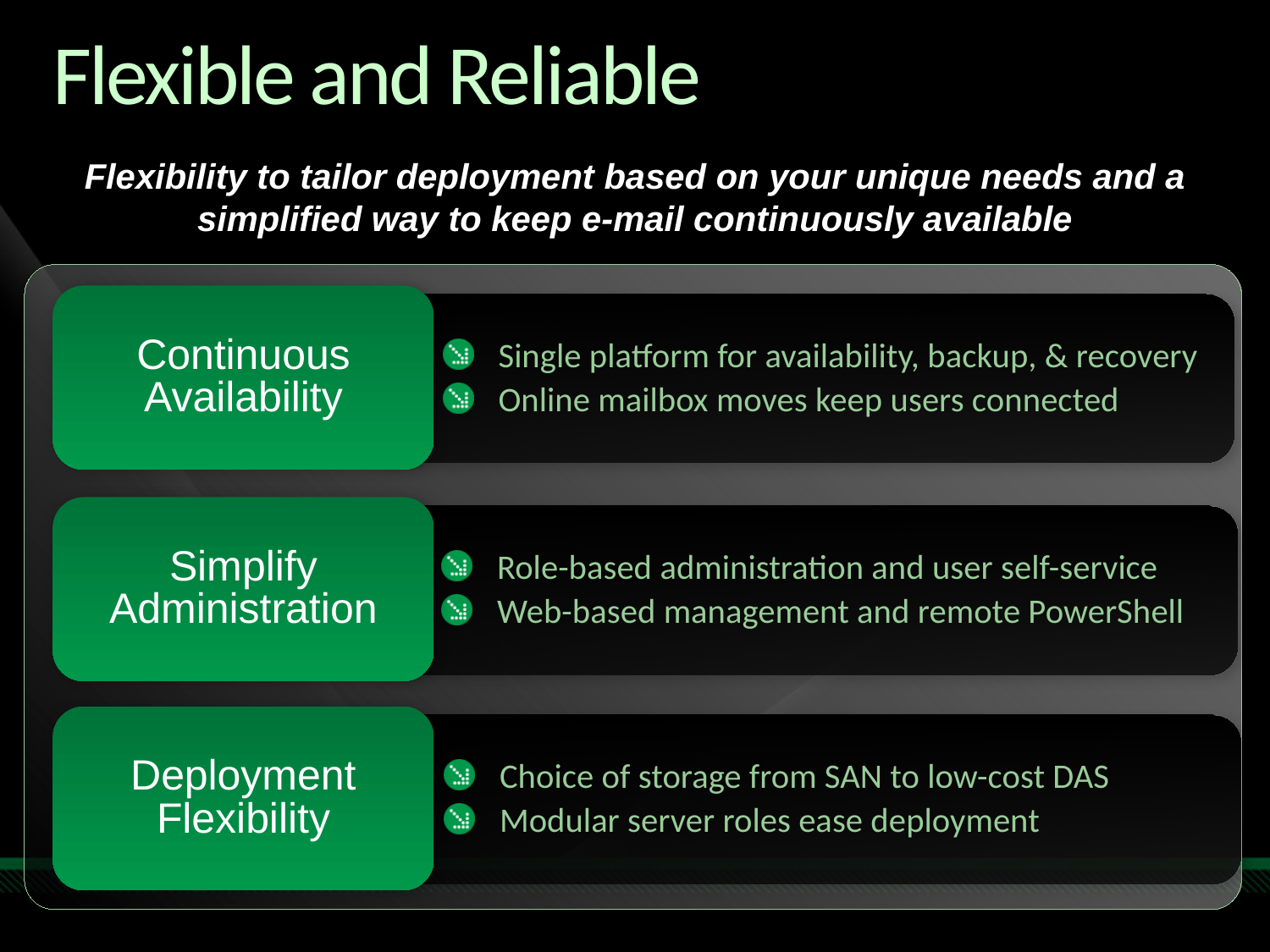

# Flexible and Reliable
Flexibility to tailor deployment based on your unique needs and a simplified way to keep e-mail continuously available

Continuous Availability
Single platform for availability, backup, & recovery
Online mailbox moves keep users connected
Simplify Administration
Role-based administration and user self-service
Web-based management and remote PowerShell
Deployment Flexibility
Choice of storage from SAN to low-cost DAS
Modular server roles ease deployment